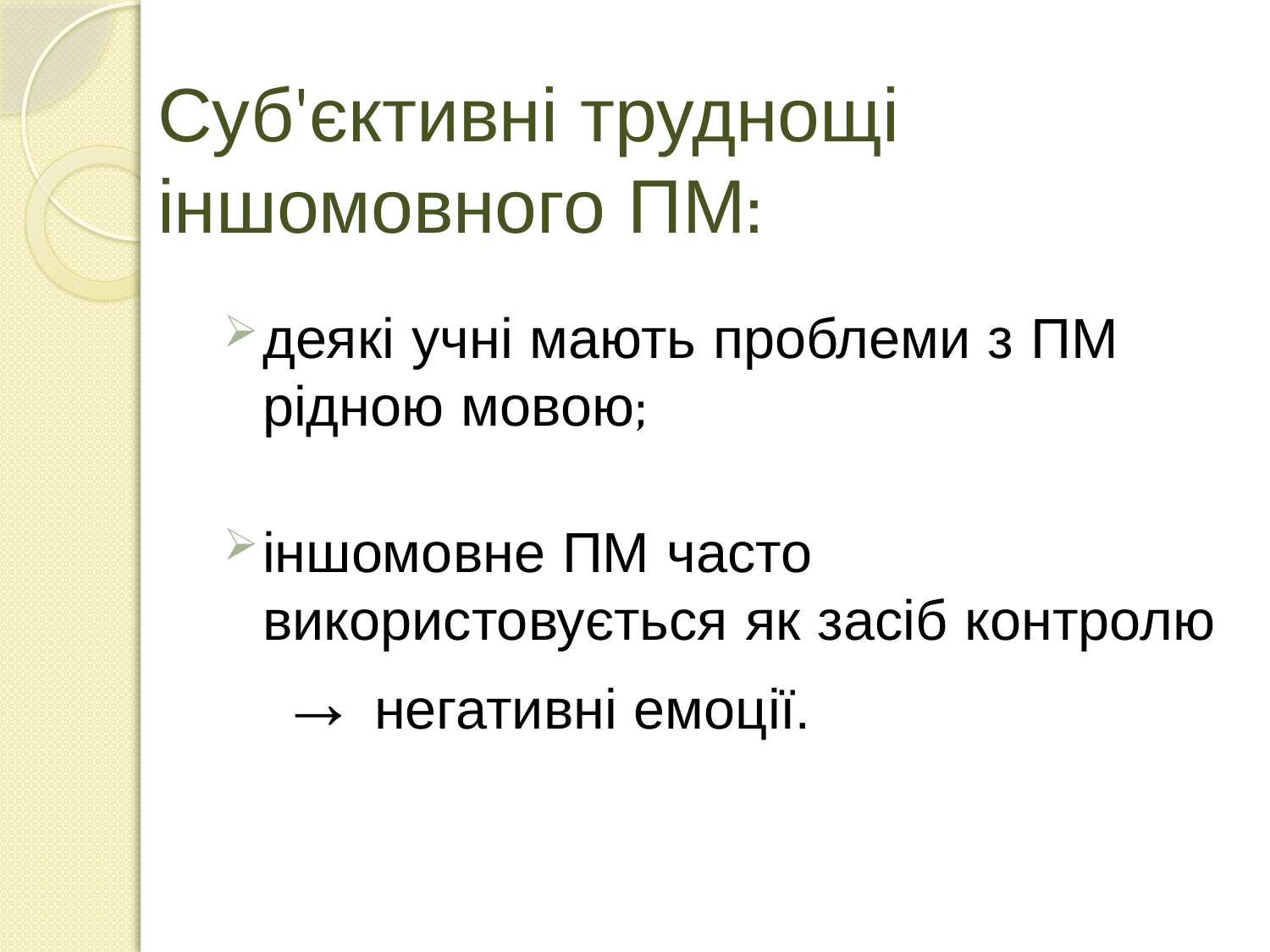

# Суб'єктивні труднощі іншомовного ПМ:
деякі учні мають проблеми з ПМ рідною мовою;

іншомовне ПМ часто використовується як засіб контролю  → негативні емоції.